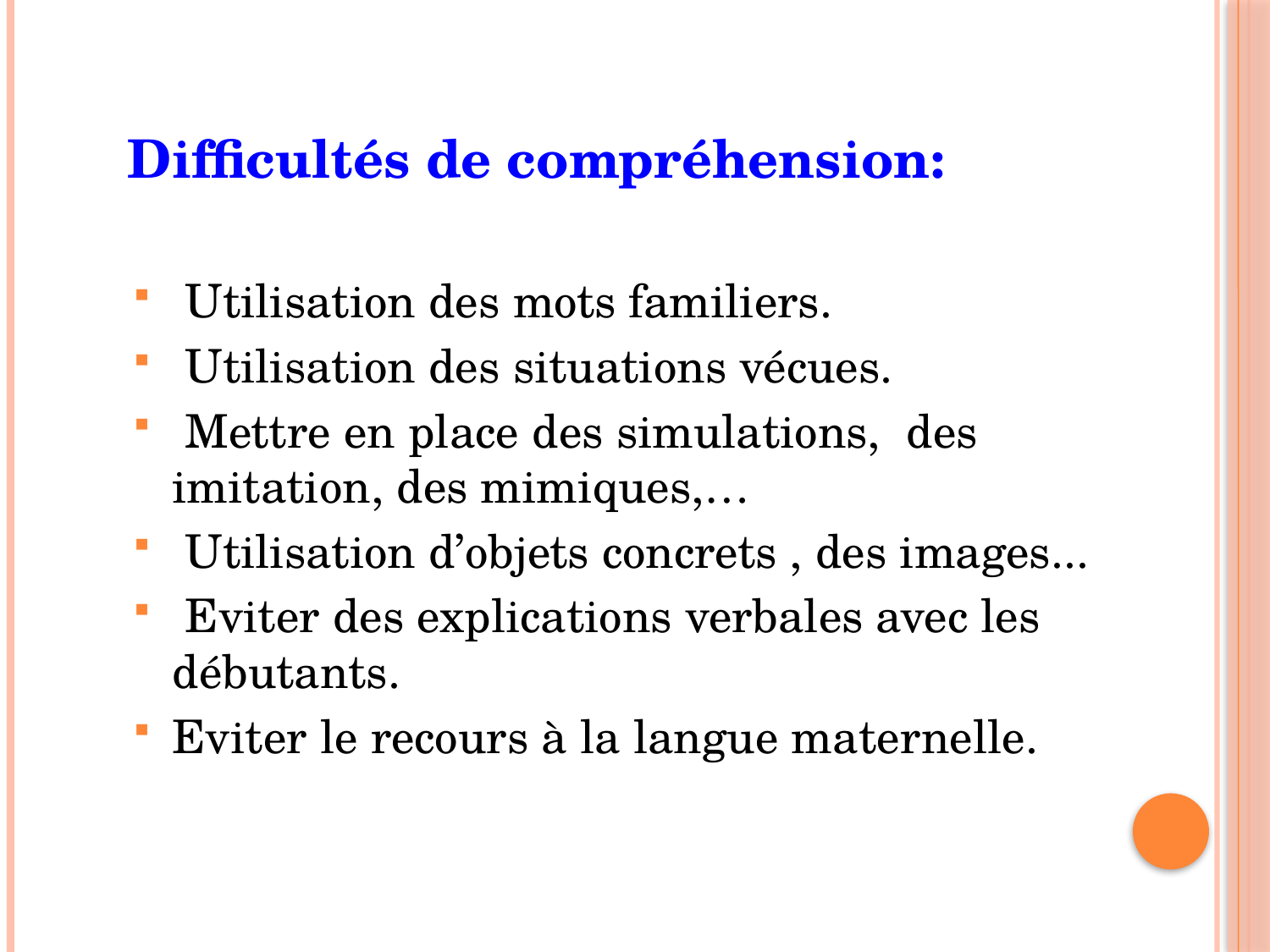

Difficultés de compréhension:

 Utilisation des mots familiers.
 Utilisation des situations vécues.
 Mettre en place des simulations,  des imitation, des mimiques,…
 Utilisation d’objets concrets , des images...
 Eviter des explications verbales avec les débutants.
Eviter le recours à la langue maternelle.